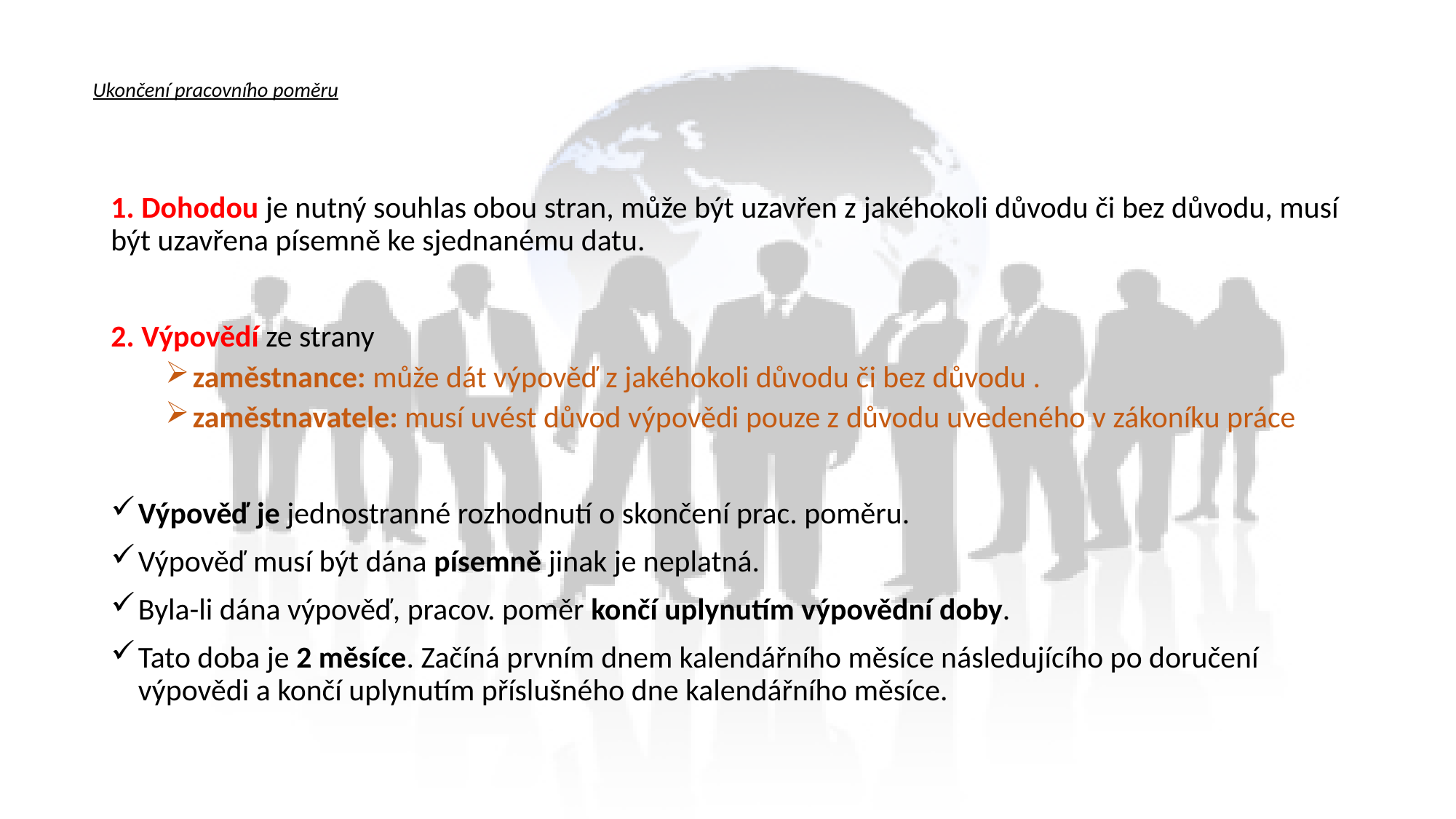

# Ukončení pracovního poměru
1. Dohodou je nutný souhlas obou stran, může být uzavřen z jakéhokoli důvodu či bez důvodu, musí být uzavřena písemně ke sjednanému datu.

2. Výpovědí ze strany
zaměstnance: může dát výpověď z jakéhokoli důvodu či bez důvodu .
zaměstnavatele: musí uvést důvod výpovědi pouze z důvodu uvedeného v zákoníku práce

Výpověď je jednostranné rozhodnutí o skončení prac. poměru.
Výpověď musí být dána písemně jinak je neplatná.
Byla-li dána výpověď, pracov. poměr končí uplynutím výpovědní doby.
Tato doba je 2 měsíce. Začíná prvním dnem kalendářního měsíce následujícího po doručení výpovědi a končí uplynutím příslušného dne kalendářního měsíce.